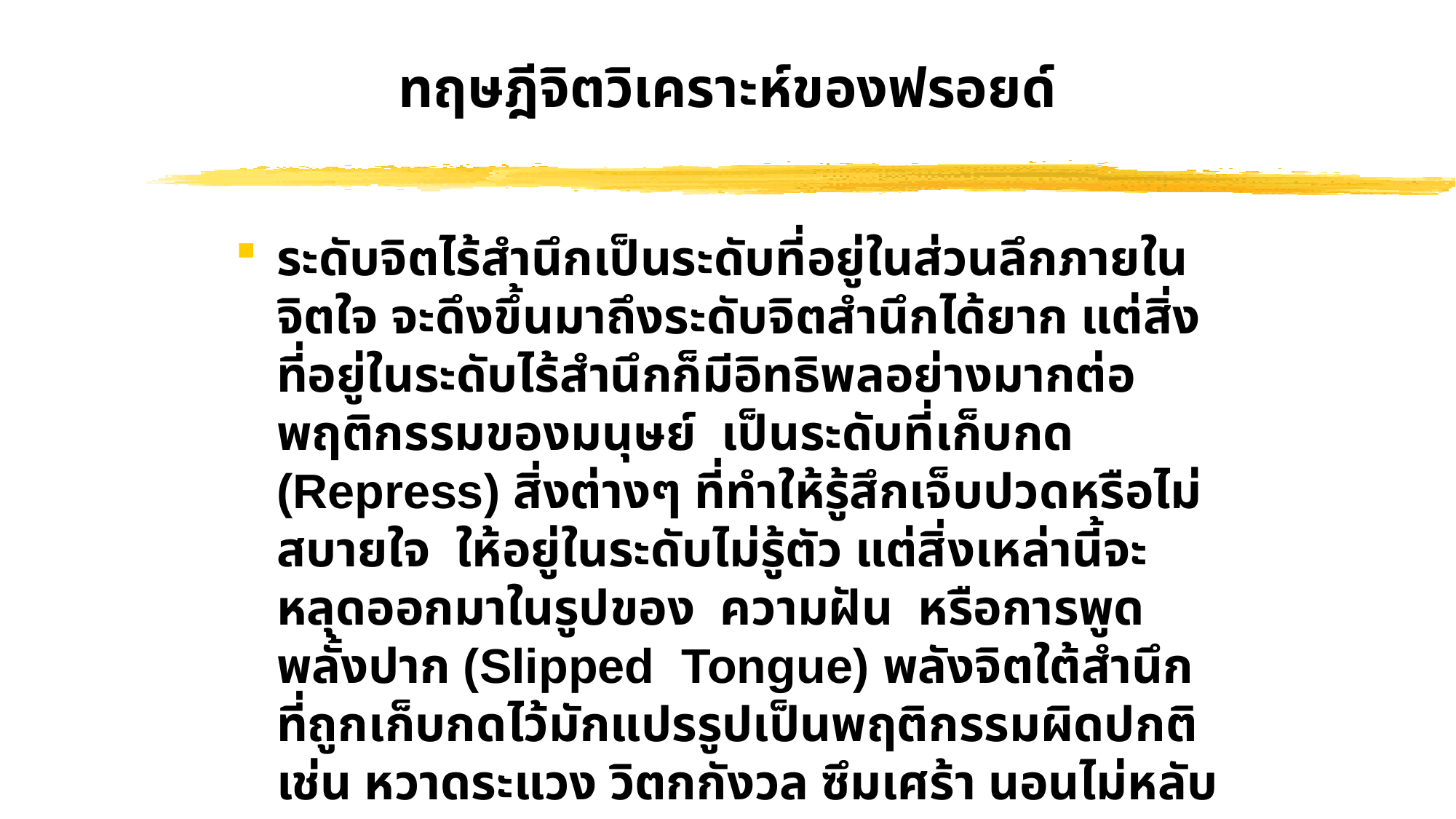

# ทฤษฎีจิตวิเคราะห์ของฟรอยด์
ระดับจิตไร้สำนึกเป็นระดับที่อยู่ในส่วนลึกภายในจิตใจ จะดึงขึ้นมาถึงระดับจิตสำนึกได้ยาก แต่สิ่งที่อยู่ในระดับไร้สำนึกก็มีอิทธิพลอย่างมากต่อพฤติกรรมของมนุษย์  เป็นระดับที่เก็บกด (Repress) สิ่งต่างๆ ที่ทำให้รู้สึกเจ็บปวดหรือไม่สบายใจ  ให้อยู่ในระดับไม่รู้ตัว แต่สิ่งเหล่านี้จะหลุดออกมาในรูปของ  ความฝัน  หรือการพูดพลั้งปาก (Slipped  Tongue) พลังจิตใต้สำนึกที่ถูกเก็บกดไว้มักแปรรูปเป็นพฤติกรรมผิดปกติ เช่น หวาดระแวง วิตกกังวล ซึมเศร้า นอนไม่หลับ